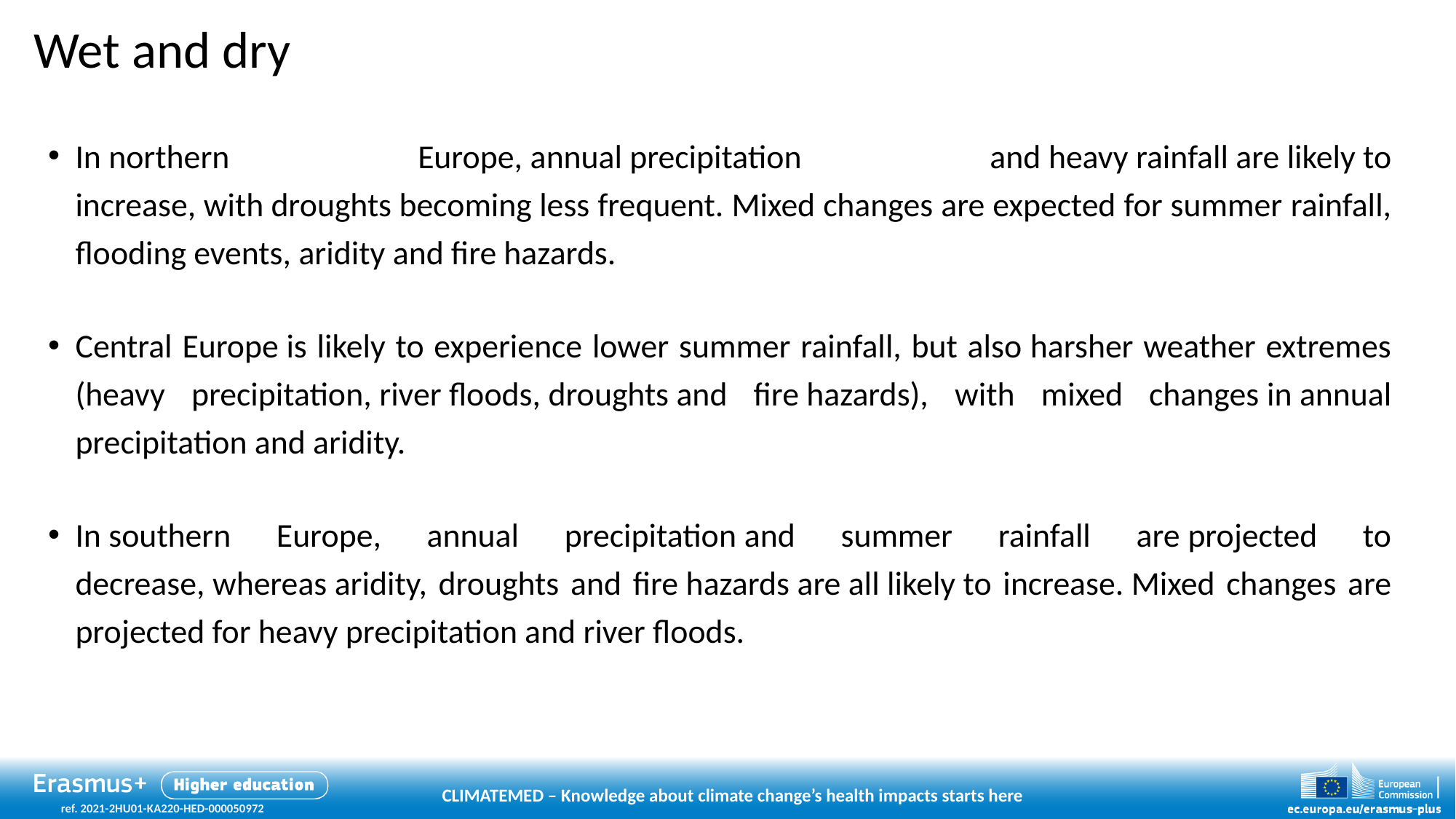

# Wet and dry
In northern Europe, annual precipitation and heavy rainfall are likely to increase, with droughts becoming less frequent. Mixed changes are expected for summer rainfall, flooding events, aridity and fire hazards.
Central Europe is likely to experience lower summer rainfall, but also harsher weather extremes (heavy precipitation, river floods, droughts and fire hazards), with mixed changes in annual precipitation and aridity.
In southern Europe, annual precipitation and summer rainfall are projected to decrease, whereas aridity, droughts and fire hazards are all likely to increase. Mixed changes are projected for heavy precipitation and river floods.